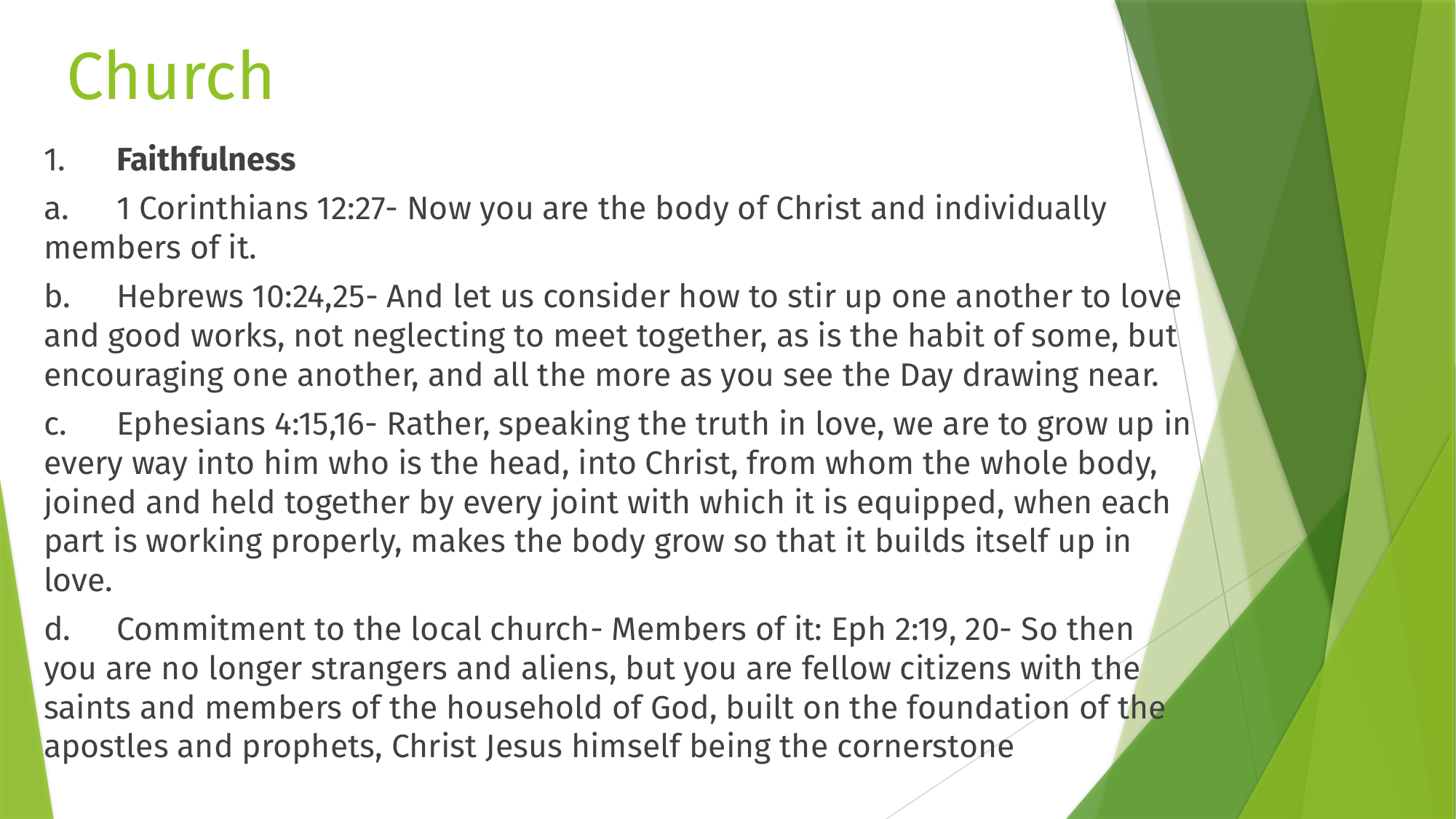

# Church
1.	Faithfulness
a.	1 Corinthians 12:27- Now you are the body of Christ and individually members of it.
b.	Hebrews 10:24,25- And let us consider how to stir up one another to love and good works, not neglecting to meet together, as is the habit of some, but encouraging one another, and all the more as you see the Day drawing near.
c.	Ephesians 4:15,16- Rather, speaking the truth in love, we are to grow up in every way into him who is the head, into Christ, from whom the whole body, joined and held together by every joint with which it is equipped, when each part is working properly, makes the body grow so that it builds itself up in love.
d.	Commitment to the local church- Members of it: Eph 2:19, 20- So then you are no longer strangers and aliens, but you are fellow citizens with the saints and members of the household of God, built on the foundation of the apostles and prophets, Christ Jesus himself being the cornerstone